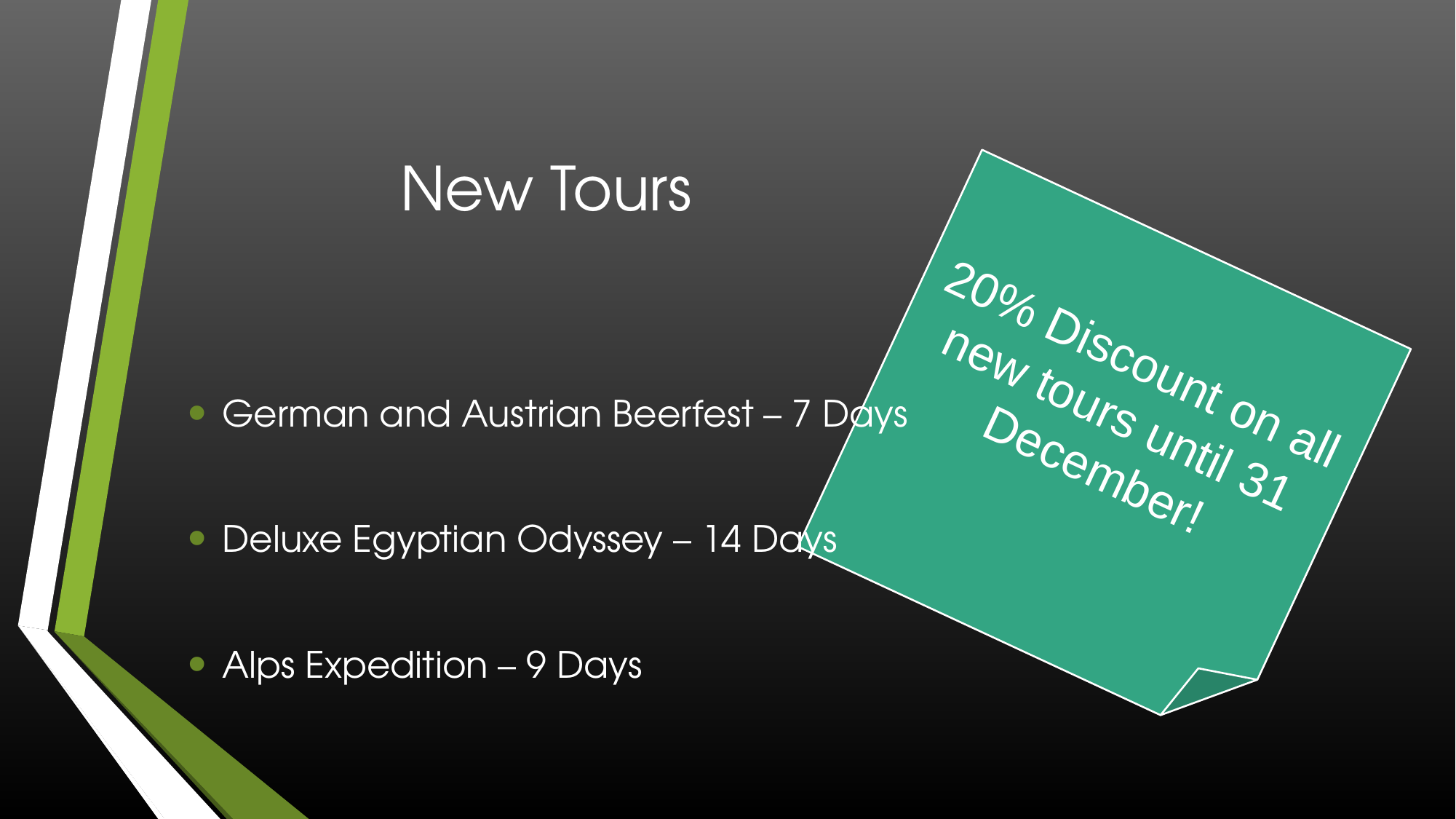

# New Tours
20% Discount on all new tours until 31 December!
German and Austrian Beerfest – 7 Days
Deluxe Egyptian Odyssey – 14 Days
Alps Expedition – 9 Days